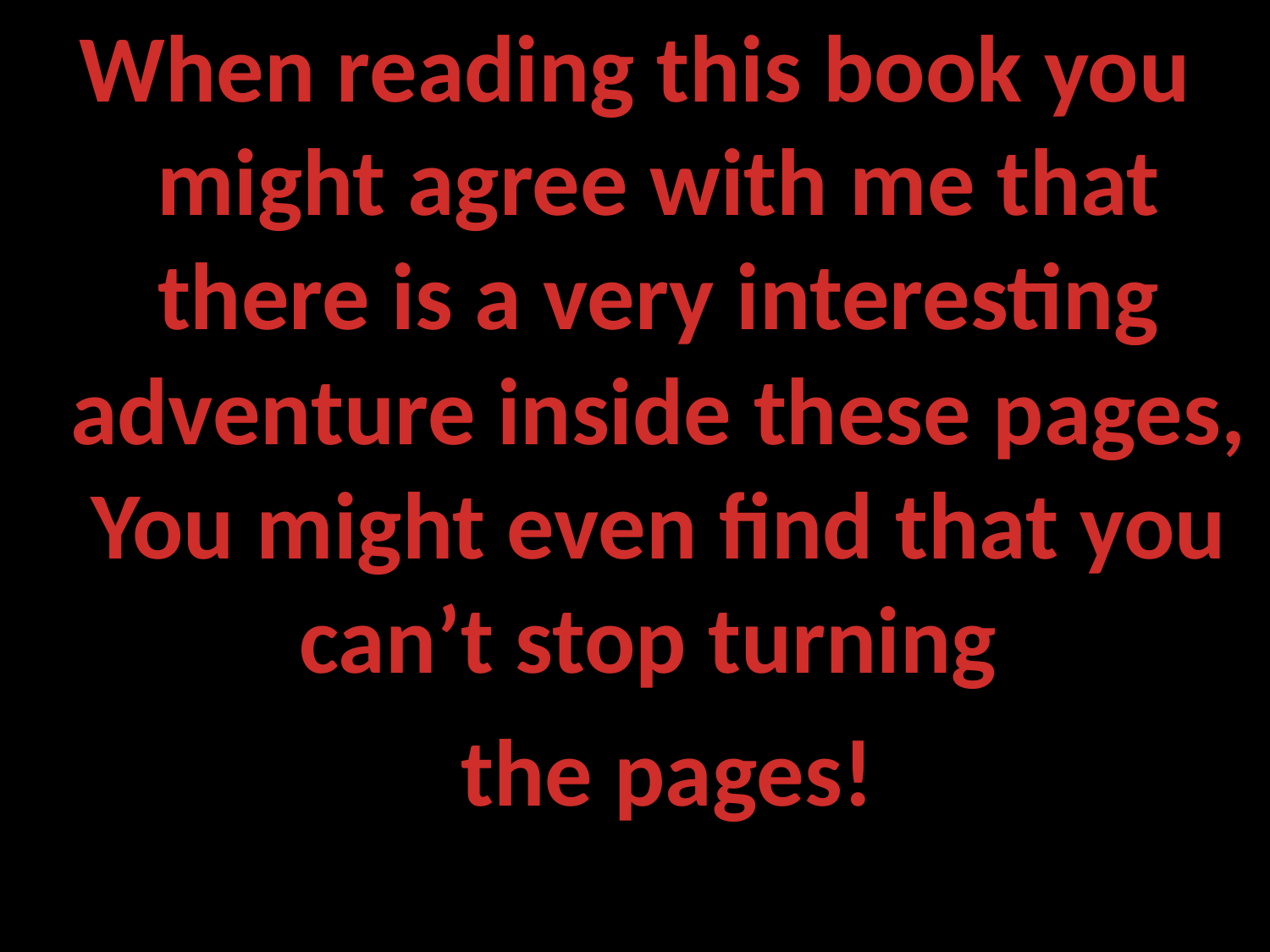

When reading this book you might agree with me that there is a very interesting adventure inside these pages, You might even find that you can’t stop turning
   the pages!